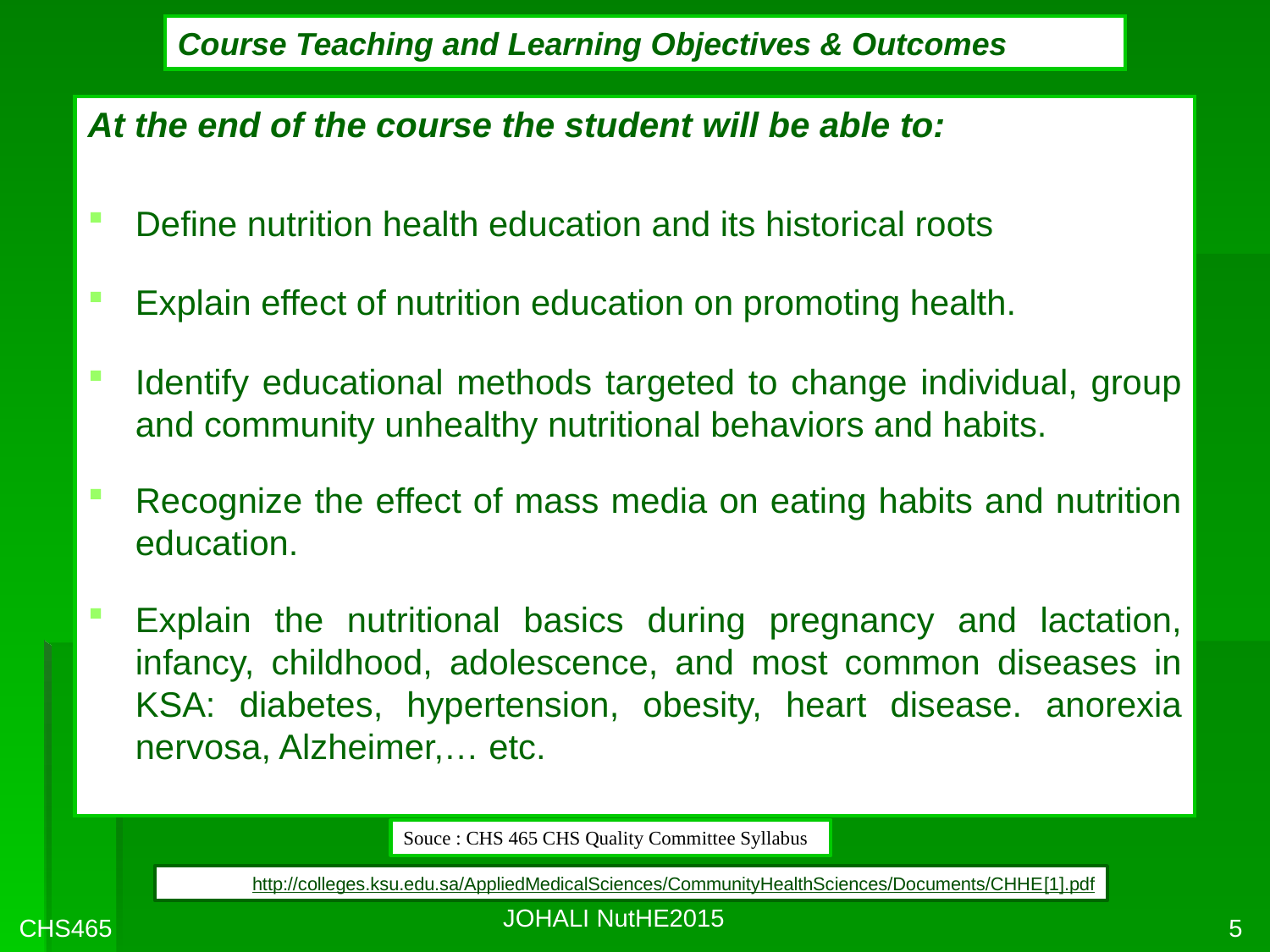

# Course Teaching and Learning Objectives & Outcomes
At the end of the course the student will be able to:

Define nutrition health education and its historical roots

Explain effect of nutrition education on promoting health.

Identify educational methods targeted to change individual, group and community unhealthy nutritional behaviors and habits.

Recognize the effect of mass media on eating habits and nutrition education.

Explain the nutritional basics during pregnancy and lactation, infancy, childhood, adolescence, and most common diseases in KSA: diabetes, hypertension, obesity, heart disease. anorexia nervosa, Alzheimer,… etc.

Souce : CHS 465 CHS Quality Committee Syllabus
http://colleges.ksu.edu.sa/AppliedMedicalSciences/CommunityHealthSciences/Documents/CHHE[1].pdf
JOHALI NutHE2015
CHS465
5